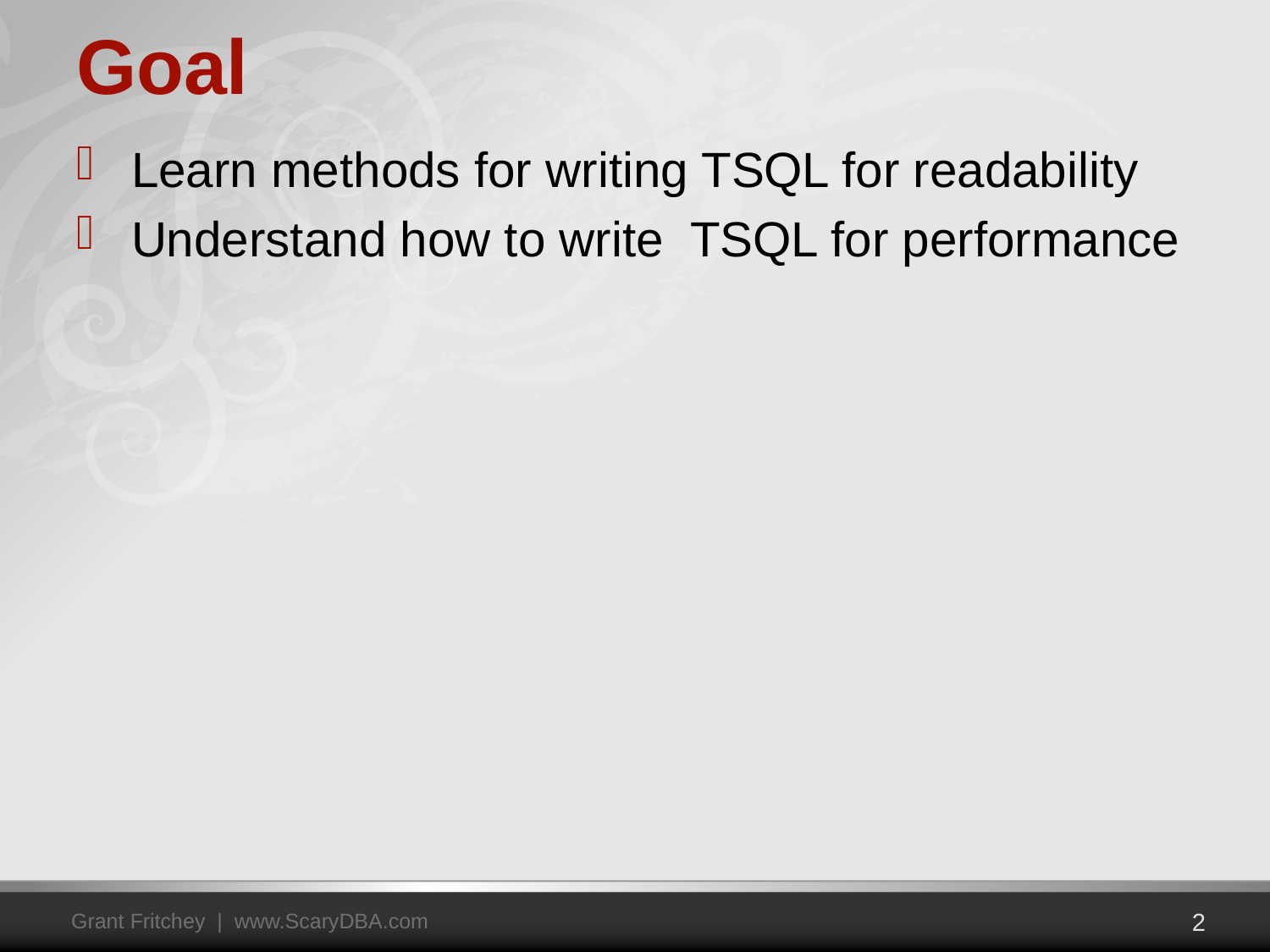

# Goal
Learn methods for writing TSQL for readability
Understand how to write  TSQL for performance
2